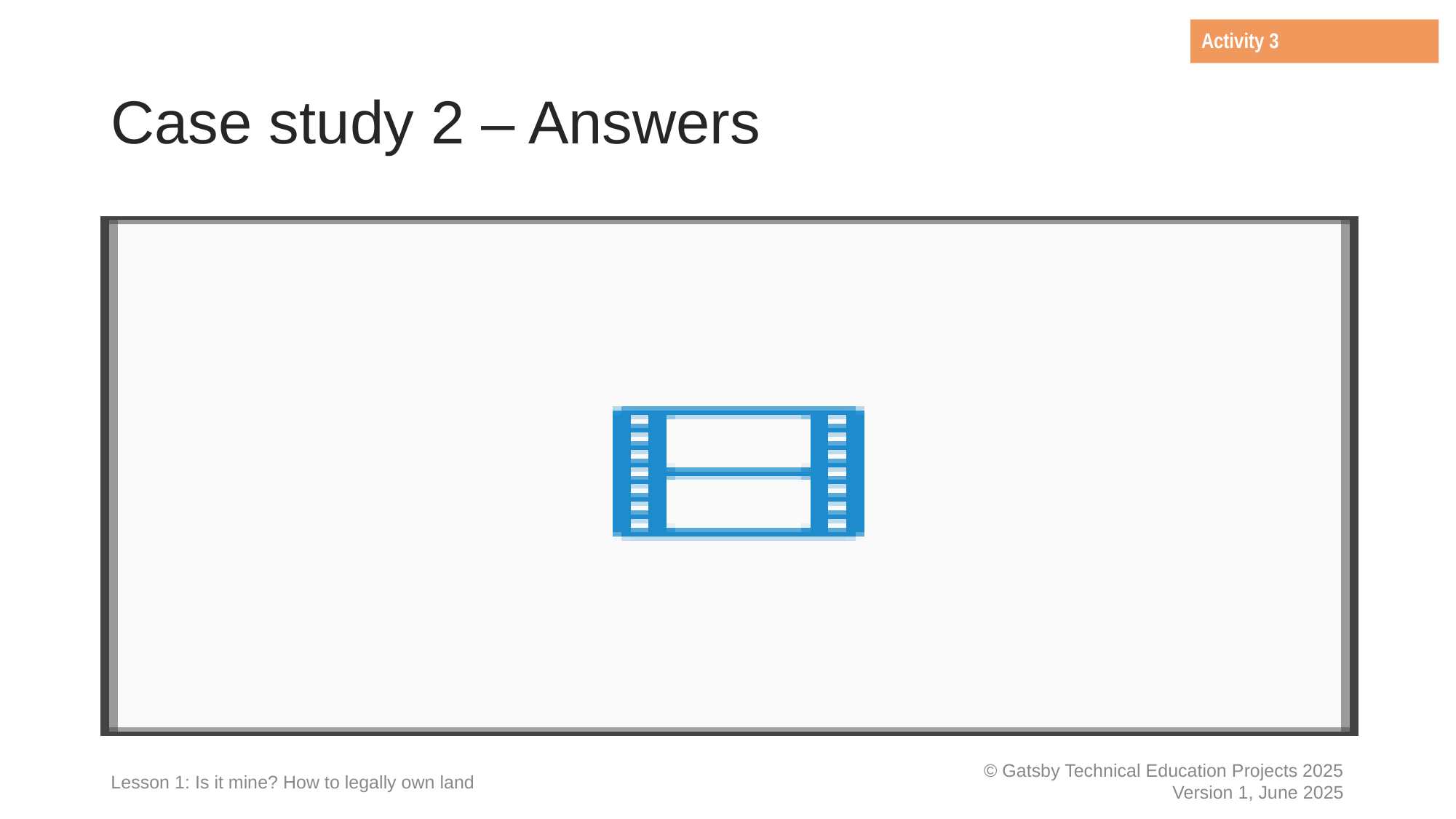

Activity 3
# Case study 2 – Answers
Kenji and Mei continue to own their shares, and the new person would become a tenant in common with them, owning Aiko’s former 50%.
They might have chosen tenants in common to reflect their unequal contributions and to retain the ability to independently manage their shares.
Owning unequal shares means each person’s responsibilities and benefits, like decision-making power and income distribution, are proportional to their ownership percentage. Aiko, with 50%, has more responsibilities and benefits compared to Kenji and Mei.

Lesson 1: Is it mine? How to legally own land